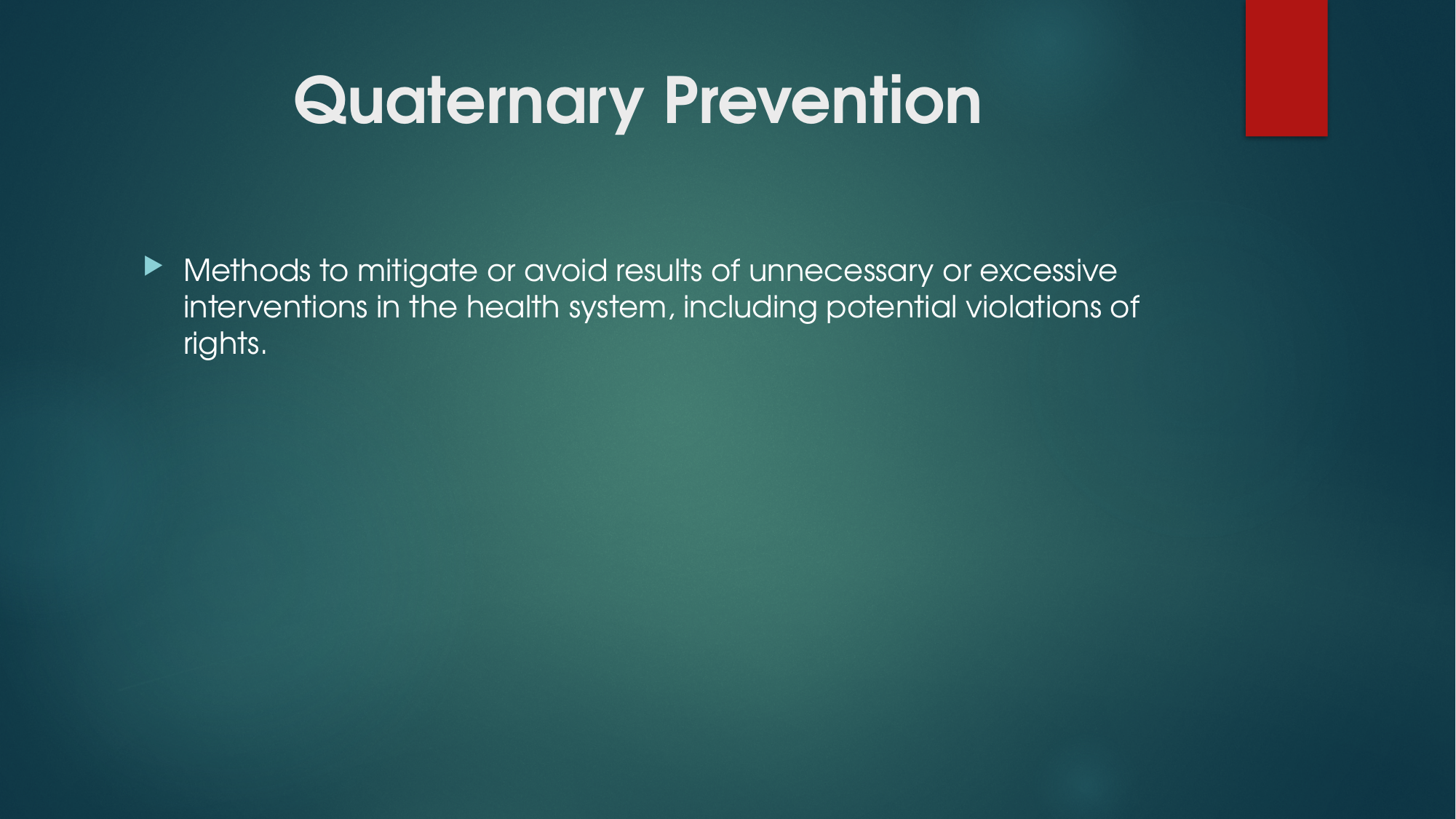

# Quaternary Prevention
Methods to mitigate or avoid results of unnecessary or excessive interventions in the health system, including potential violations of rights.